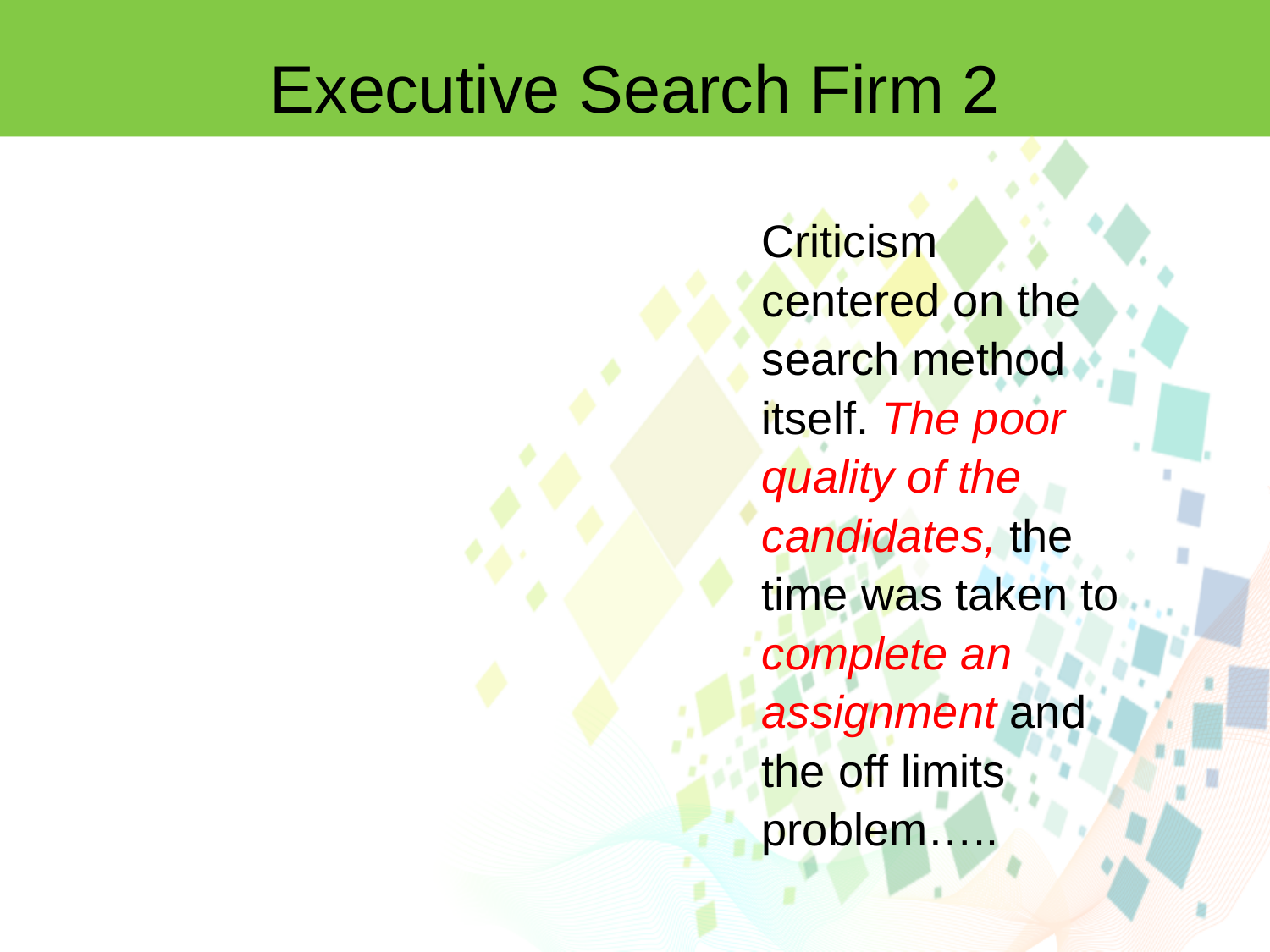

Executive Search Firm 2
Criticism centered on the search method itself. The poor quality of the candidates, the time was taken to complete an assignment and the off limits problem…..